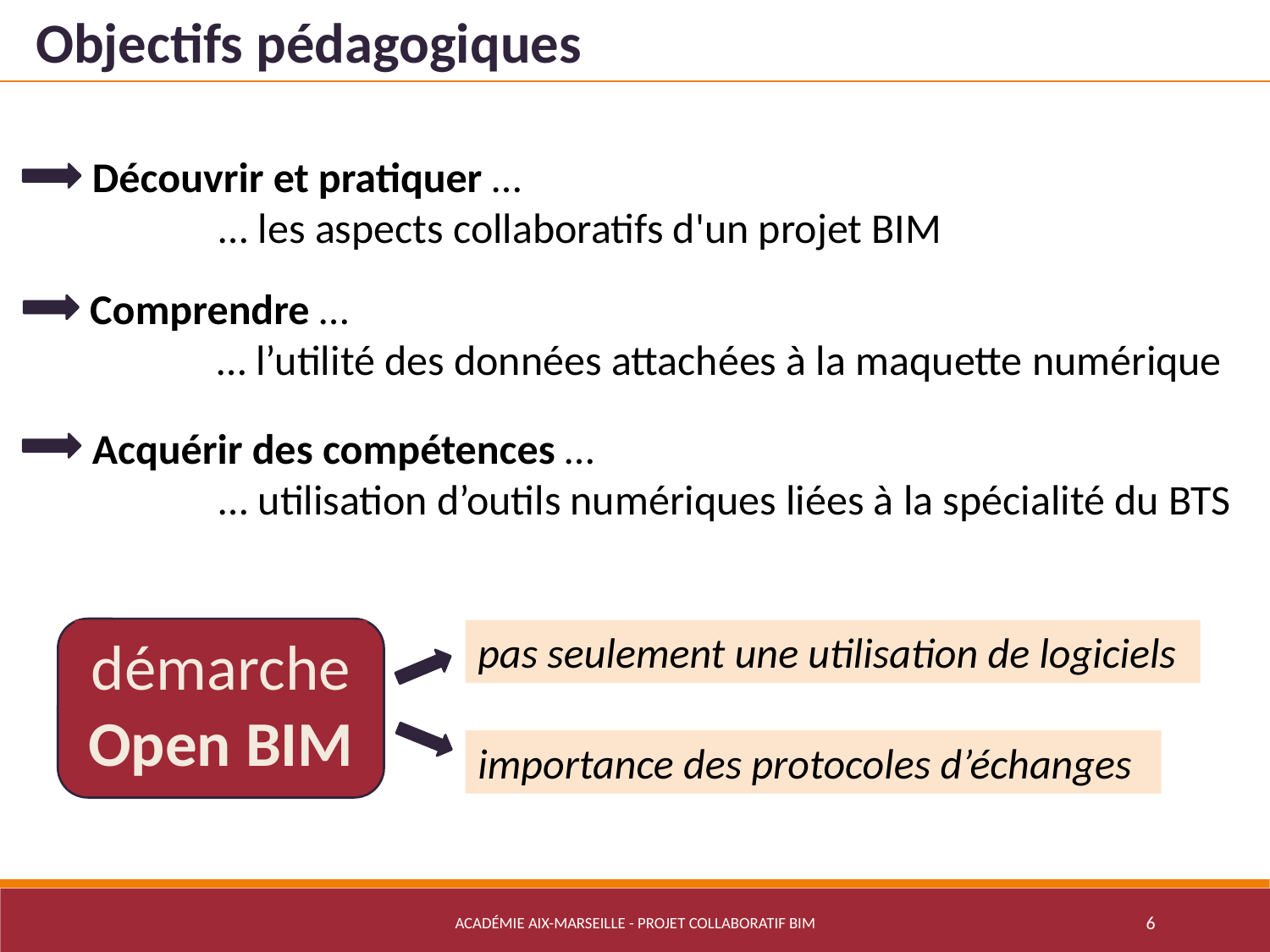

Objectifs pédagogiques
Découvrir et pratiquer …
	… les aspects collaboratifs d'un projet BIM

Comprendre …
	… l’utilité des données attachées à la maquette numérique

Acquérir des compétences …
	… utilisation d’outils numériques liées à la spécialité du BTS

démarche
Open BIM
pas seulement une utilisation de logiciels

importance des protocoles d’échanges
Académie Aix-Marseille - Projet Collaboratif BIM
6